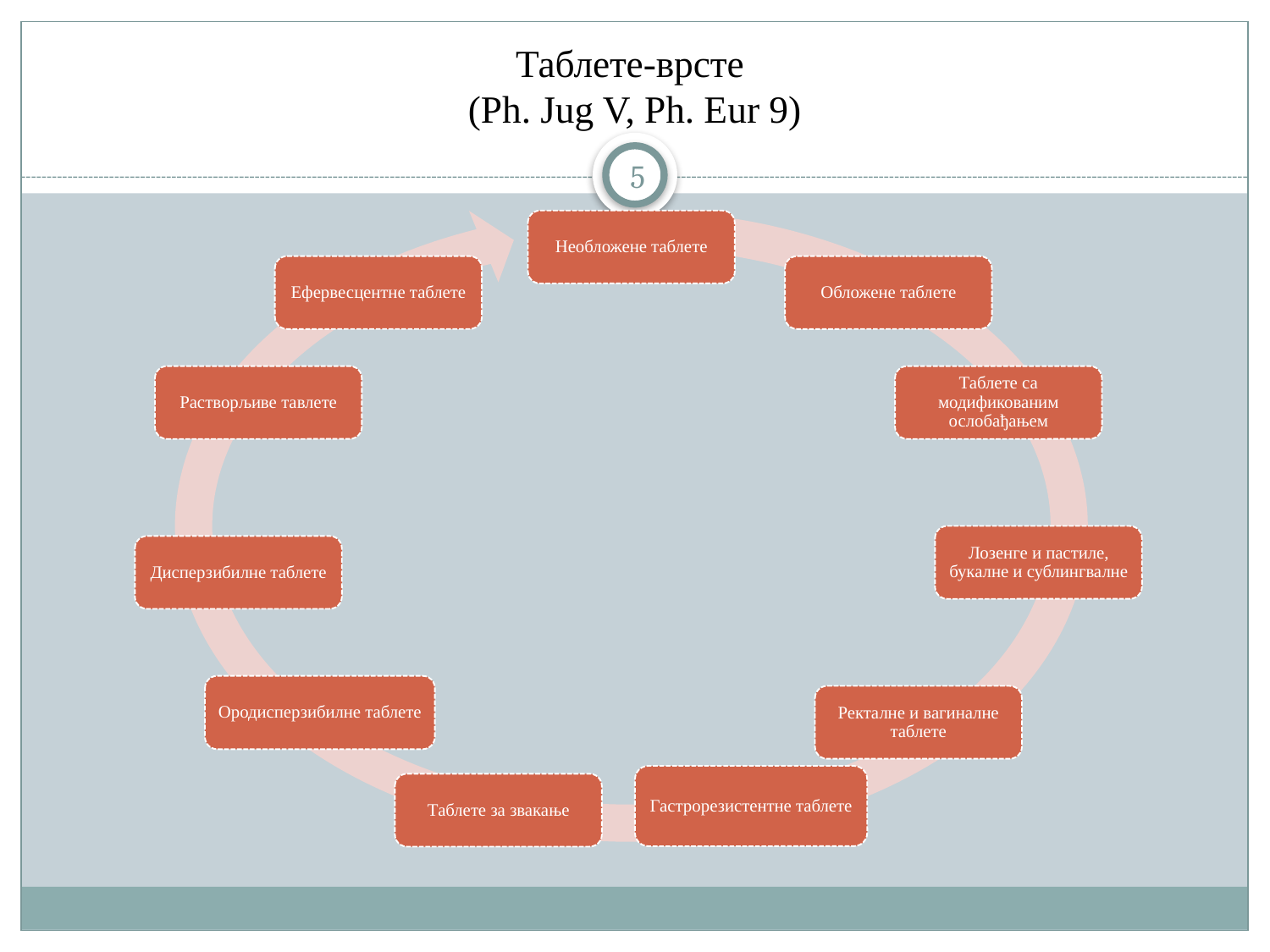

# Таблете-врсте (Ph. Jug V, Ph. Eur 9)
5
Необложене таблете
Обложене таблете
Таблете са модификованим ослобађањем
Лозенге и пастиле, букалне и сублингвалне
Ректалне и вагиналне таблете
Гастрорезистентне таблете
Таблете за звакање
Ородисперзибилне таблете
Дисперзибилне таблете
Растворљиве тавлете
Ефервесцентне таблете